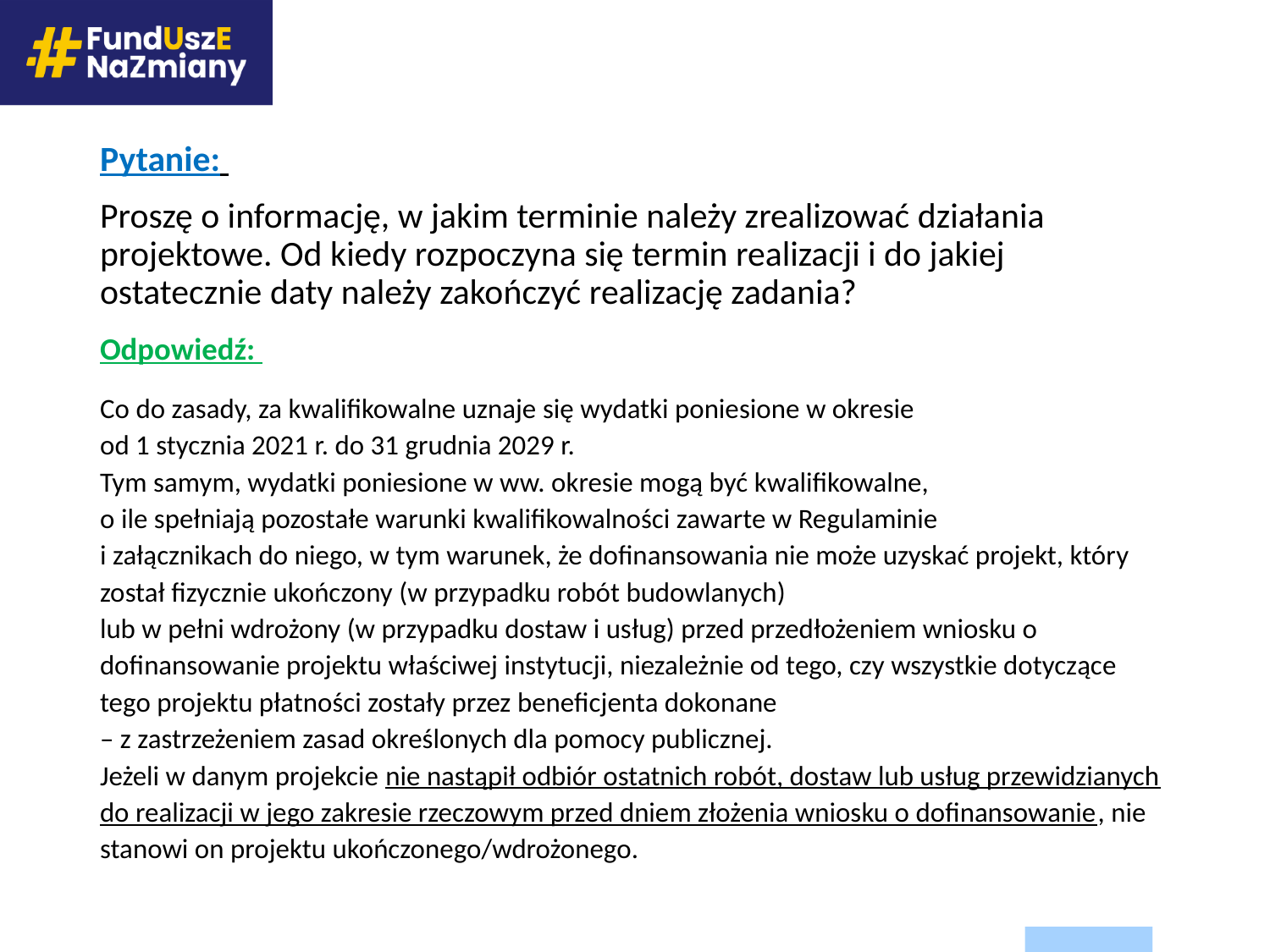

# Pytanie: a Proszę o informację, w jakim terminie należy zrealizować działania projektowe. Od kiedy rozpoczyna się termin realizacji i do jakiej ostatecznie daty należy zakończyć realizację zadania?

Odpowiedź:

Co do zasady, za kwalifikowalne uznaje się wydatki poniesione w okresie
od 1 stycznia 2021 r. do 31 grudnia 2029 r.
Tym samym, wydatki poniesione w ww. okresie mogą być kwalifikowalne,
o ile spełniają pozostałe warunki kwalifikowalności zawarte w Regulaminie
i załącznikach do niego, w tym warunek, że dofinansowania nie może uzyskać projekt, który został fizycznie ukończony (w przypadku robót budowlanych)
lub w pełni wdrożony (w przypadku dostaw i usług) przed przedłożeniem wniosku o dofinansowanie projektu właściwej instytucji, niezależnie od tego, czy wszystkie dotyczące tego projektu płatności zostały przez beneficjenta dokonane
– z zastrzeżeniem zasad określonych dla pomocy publicznej.
Jeżeli w danym projekcie nie nastąpił odbiór ostatnich robót, dostaw lub usług przewidzianych do realizacji w jego zakresie rzeczowym przed dniem złożenia wniosku o dofinansowanie, nie stanowi on projektu ukończonego/wdrożonego.